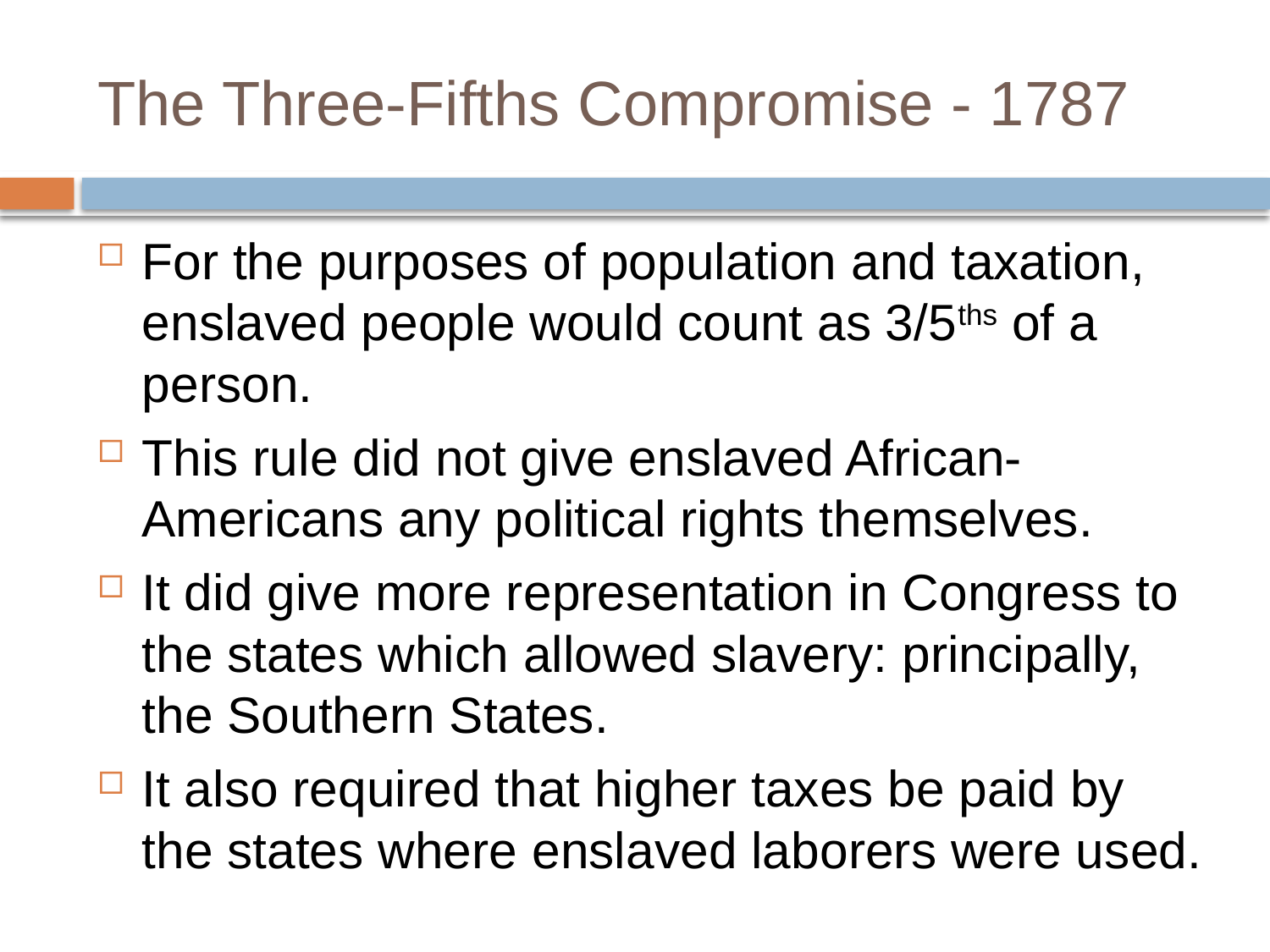

# The Three-Fifths Compromise - 1787
For the purposes of population and taxation, enslaved people would count as 3/5ths of a person.
This rule did not give enslaved African-Americans any political rights themselves.
It did give more representation in Congress to the states which allowed slavery: principally, the Southern States.
It also required that higher taxes be paid by the states where enslaved laborers were used.